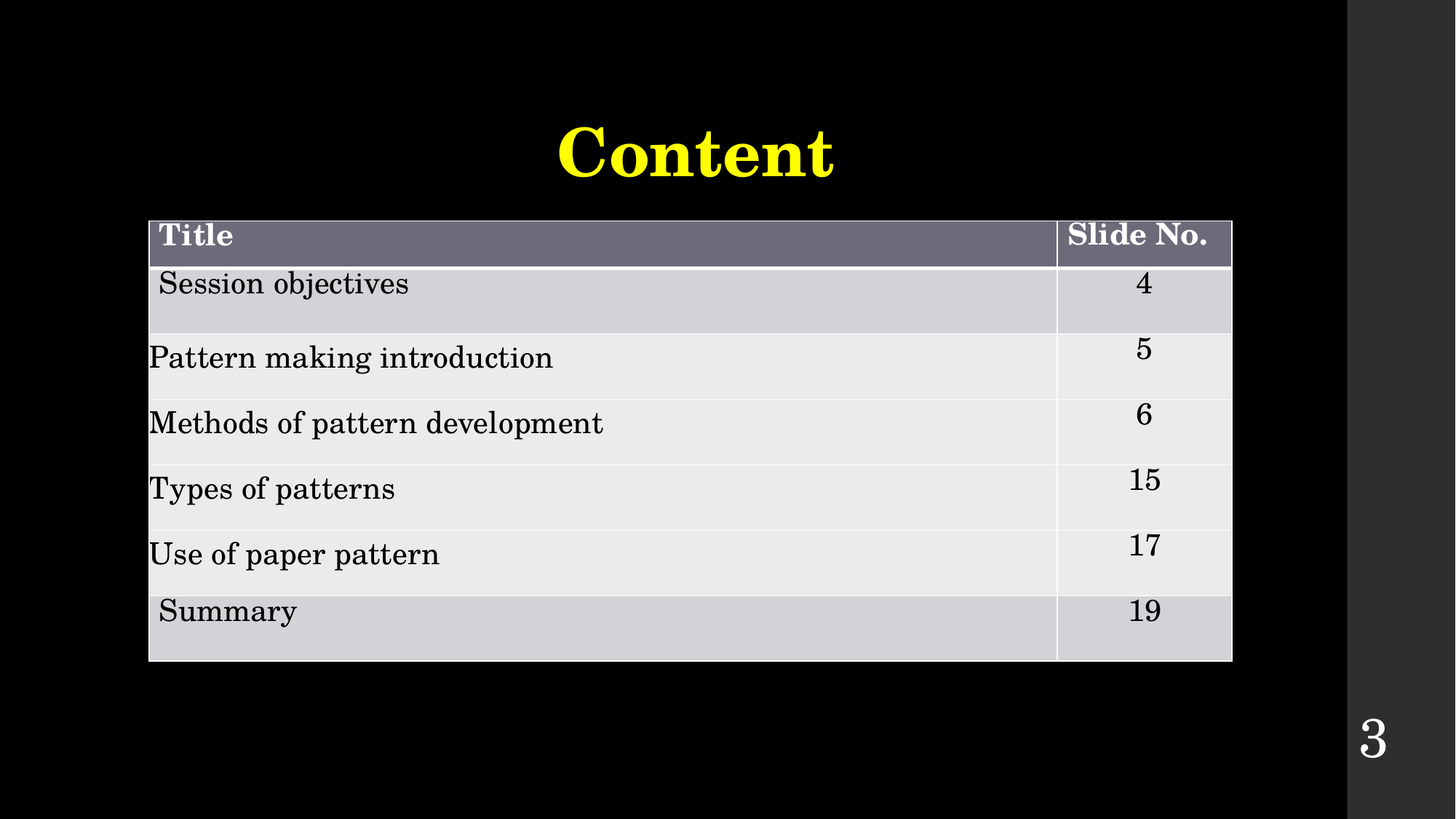

# Content
| Title | Slide No. |
| --- | --- |
| Session objectives | 4 |
| Pattern making introduction | 5 |
| Methods of pattern development | 6 |
| Types of patterns | 15 |
| Use of paper pattern | 17 |
| Summary | 19 |
3